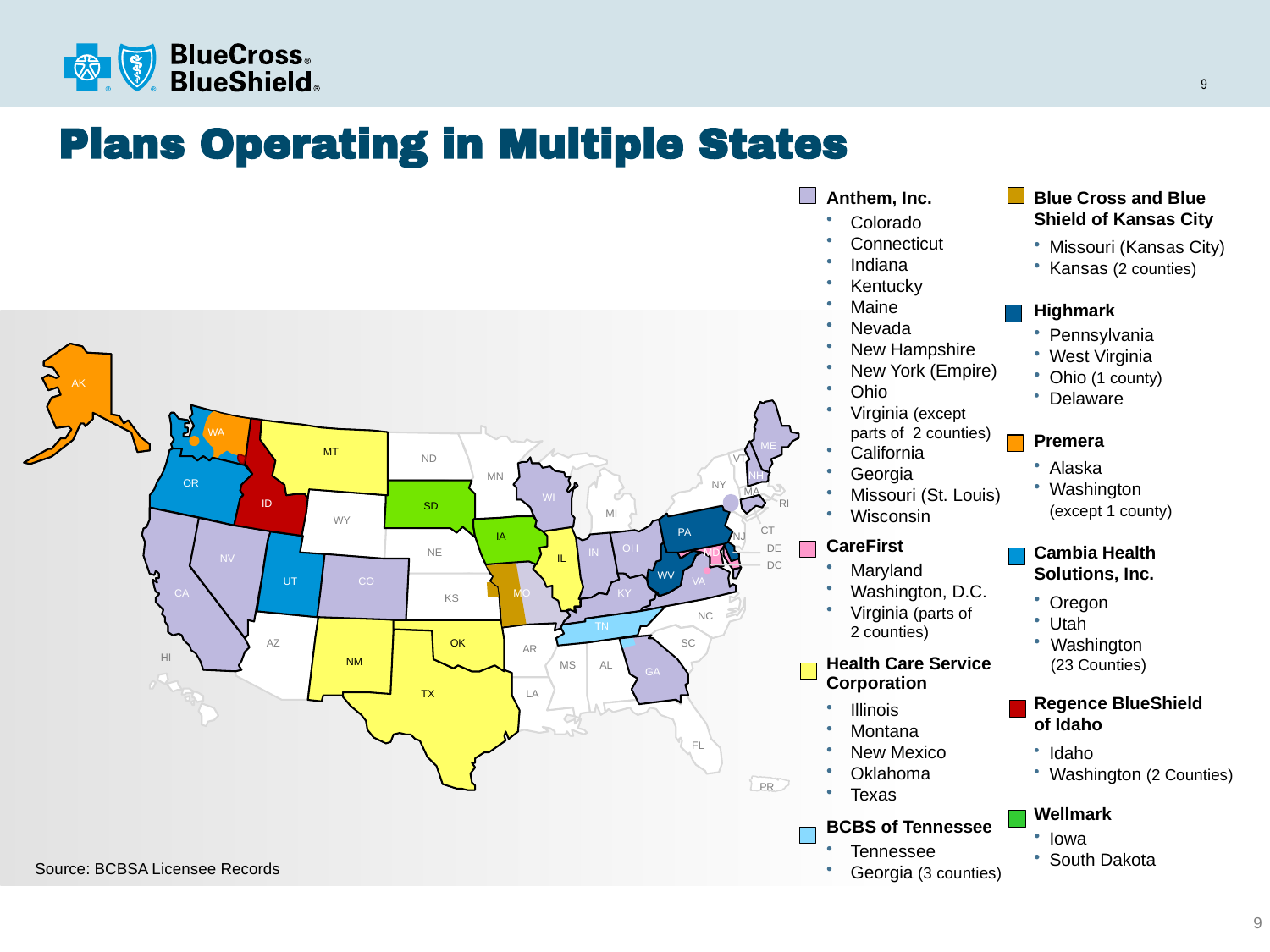

# Plans Operating in Multiple States
Anthem, Inc.
Colorado
Connecticut
Indiana
Kentucky
Maine
Nevada
New Hampshire
New York (Empire)
Ohio
Virginia (except
parts of  2 counties)
California
Georgia
Missouri (St. Louis)
Wisconsin
CareFirst
Maryland
Washington, D.C.
Virginia (parts of
2 counties)
Health Care Service
Corporation
Illinois
Montana
New Mexico
Oklahoma
Texas
BCBS of Tennessee
Tennessee
Georgia (3 counties)
Blue Cross and Blue Shield of Kansas City
 	Missouri (Kansas City)
 	Kansas (2 counties)

Highmark
 	Pennsylvania
 	West Virginia
 	Ohio (1 county)
	Delaware

Premera
 	Alaska
 	Washington
	(except 1 county)

Cambia Health Solutions, Inc.
 	Oregon
 	Utah
Washington
(23 Counties)

Regence BlueShield
of Idaho
	Idaho
 	Washington (2 Counties)

Wellmark
 	Iowa
	South Dakota

AK

WA
WA

ME

MT

ND
VT

NH
MN
OR
NY

MA

WI

ID
RI

SD

MI

WY

CT
PA

IA
NJ

OH

DE

NE
IN
MD

NV
IL

DC

WV

UT
CO
VA

CA
MO
KY
KS

NC

TN

AZ
OK
SC

AR

HI
NM
MS
AL

GA

TX
LA

FL

PR

Source: BCBSA Licensee Records
9